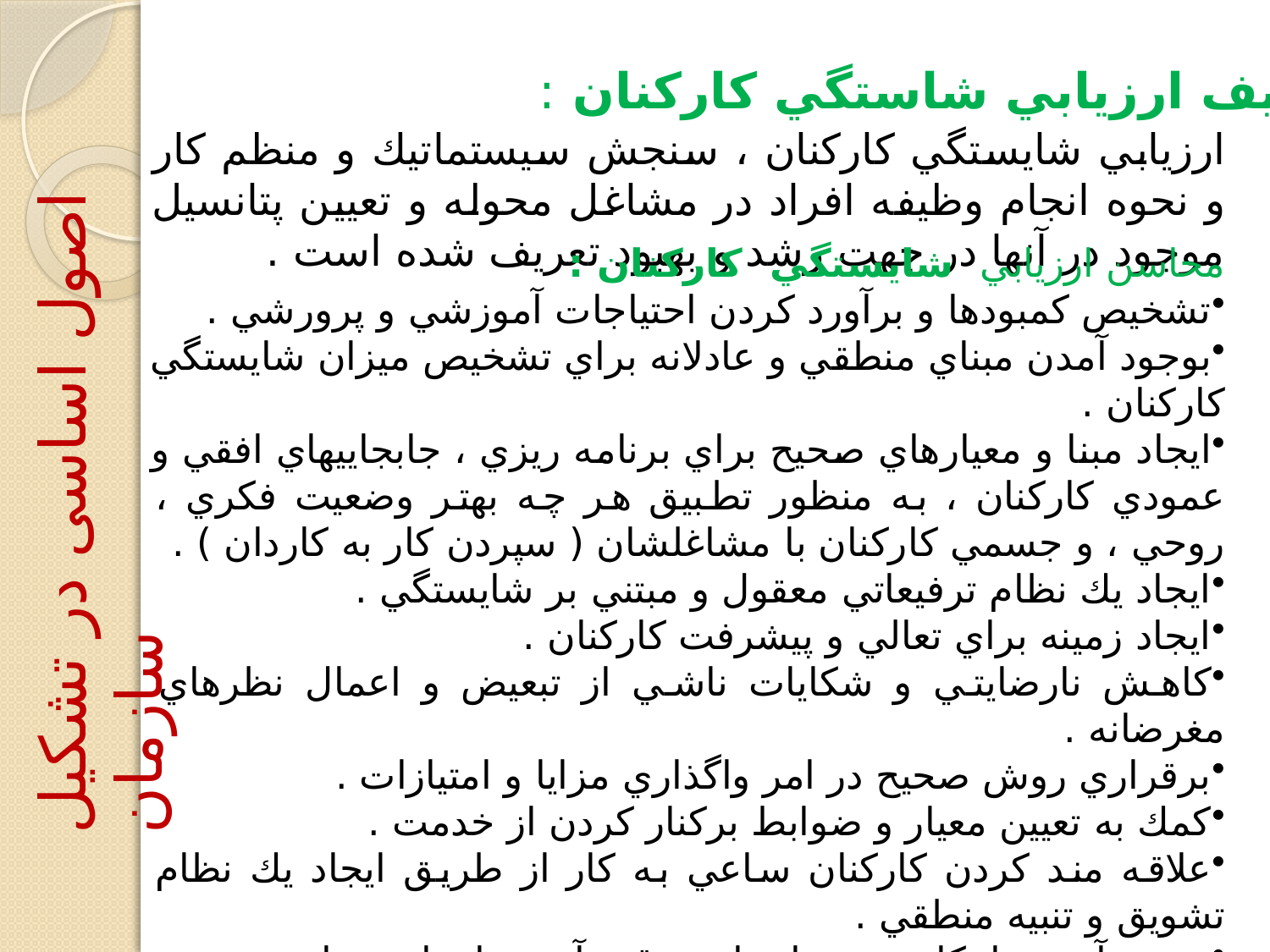

تعريف ارزيابي شاستگي كاركنان :
ارزيابي شايستگي كاركنان ، سنجش سيستماتيك و منظم كار و نحوه انجام وظيفه افراد در مشاغل محوله و تعيين پتانسيل موجود در آنها در جهت رشد و بهبود تعريف شده است .
محاسن ارزيابي  شايستگي  كاركنان :
تشخيص كمبودها و برآورد كردن احتياجات آموزشي و پرورشي .
بوجود آمدن مبناي منطقي و عادلانه براي تشخيص ميزان شايستگي كاركنان .
ايجاد مبنا و معيارهاي صحيح براي برنامه ريزي ، جابجاييهاي افقي و عمودي كاركنان ، به منظور تطبيق هر چه بهتر وضعيت فكري ، روحي ، و جسمي كاركنان با مشاغلشان ( سپردن كار به كاردان ) .
ايجاد يك نظام ترفيعاتي معقول و مبتني بر شايستگي .
ايجاد زمينه براي تعالي و پيشرفت كاركنان .
كاهش نارضايتي و شكايات ناشي از تبعيض و اعمال نظرهاي مغرضانه .
برقراري روش صحيح در امر واگذاري مزايا و امتيازات .
كمك به تعيين معيار و ضوابط بركنار كردن از خدمت .
علاقه مند كردن كاركنان ساعي به كار از طريق ايجاد يك نظام تشويق و تنبيه منطقي .
بوجود آوردن امكان تعيين اعتبار و دقت آزمونهاي استخدامي .
اصول اساسی در تشکیل سازمان